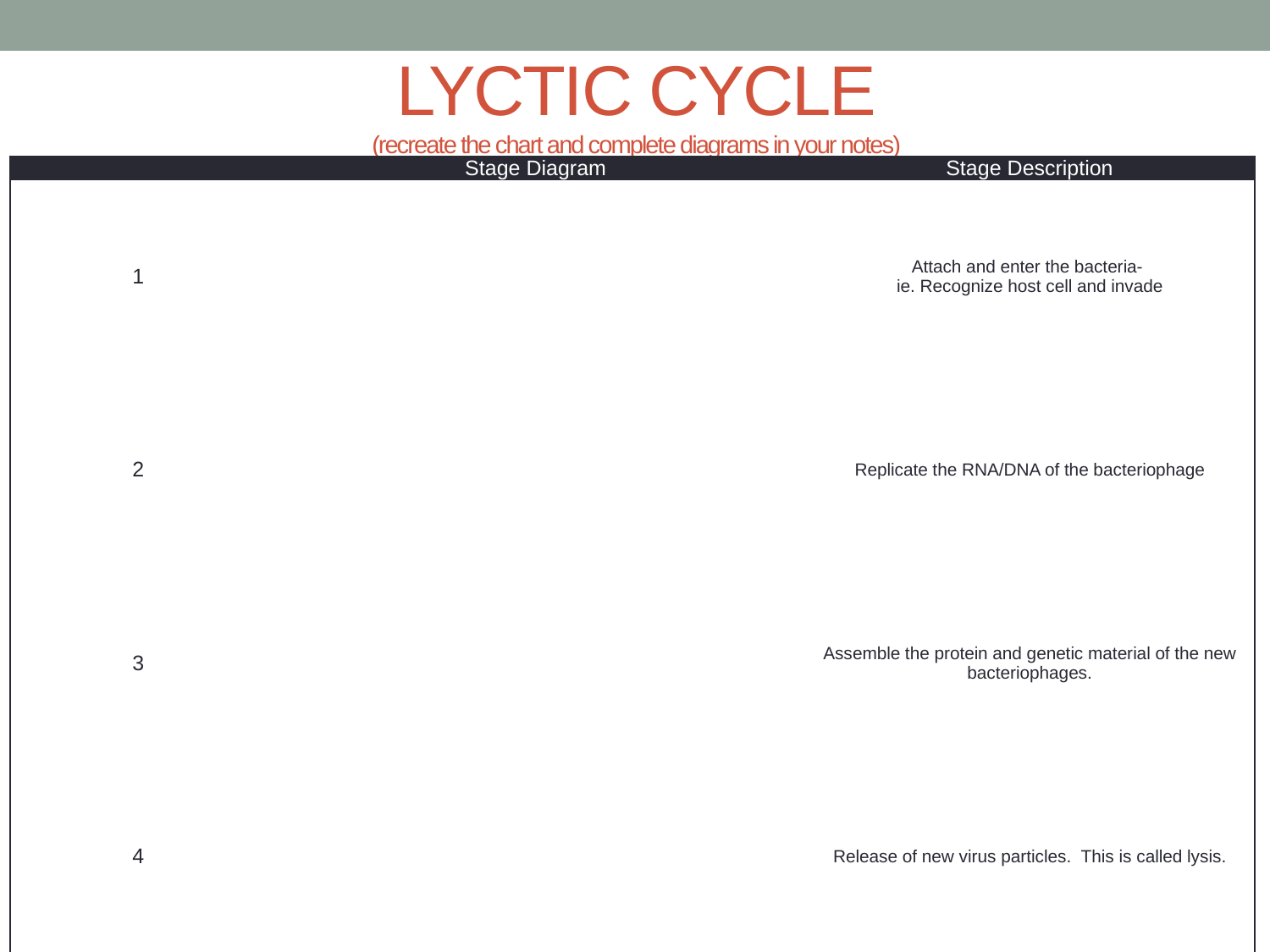

# LYCTIC CYCLE (recreate the chart and complete diagrams in your notes)
|  | Stage Diagram | Stage Description |
| --- | --- | --- |
| 1 |  | Attach and enter the bacteria- ie. Recognize host cell and invade |
| 2 |  | Replicate the RNA/DNA of the bacteriophage |
| 3 |  | Assemble the protein and genetic material of the new bacteriophages. |
| 4 |  | Release of new virus particles. This is called lysis. |